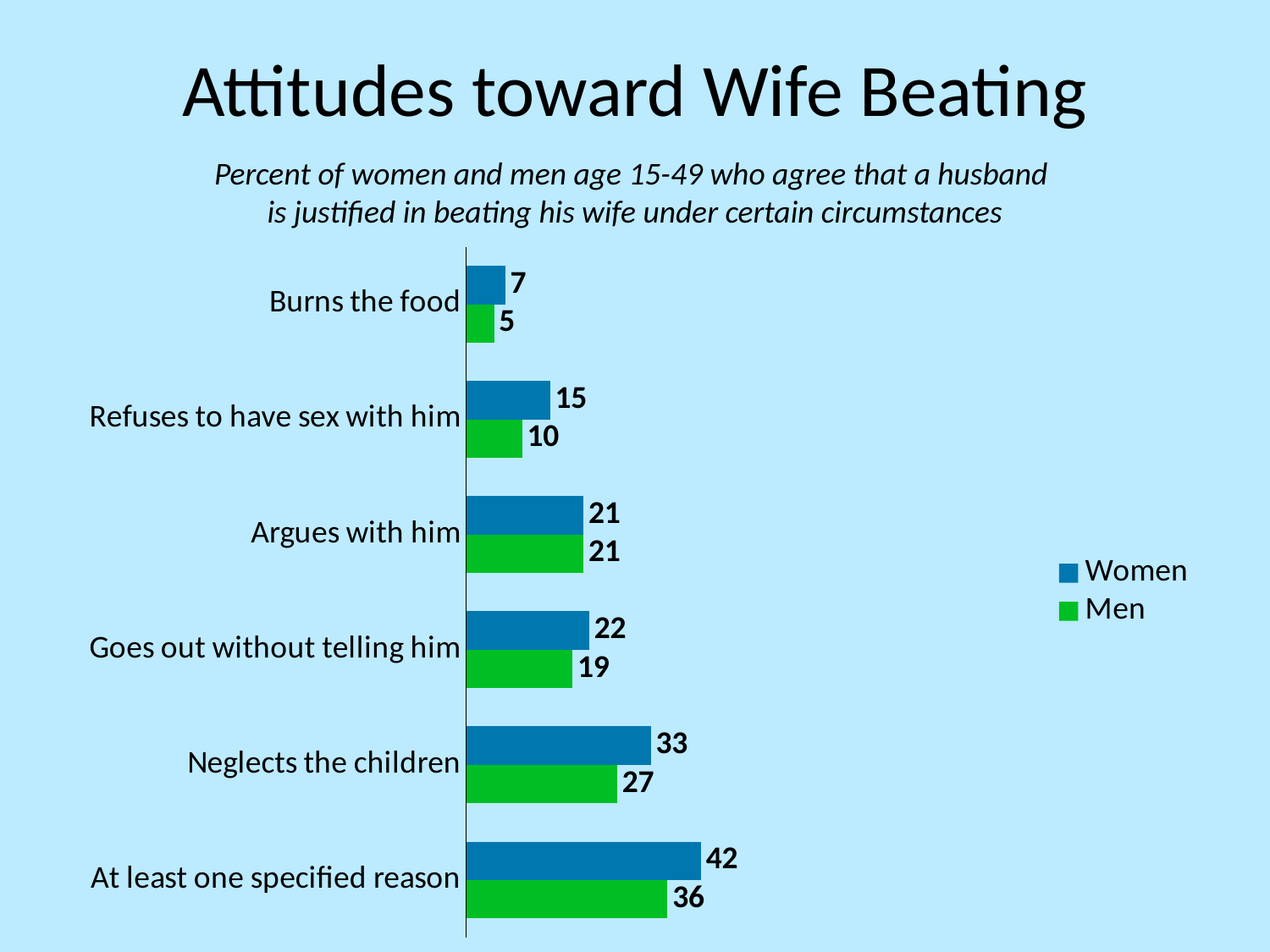

# Attitudes toward Wife Beating
Percent of women and men age 15-49 who agree that a husband
is justified in beating his wife under certain circumstances

### Chart

| Category | Men | Women |
|---|---|---|
| At least one specified reason | 36.0 | 42.0 |
| Neglects the children | 27.0 | 33.0 |
| Goes out without telling him | 19.0 | 22.0 |
| Argues with him | 21.0 | 21.0 |
| Refuses to have sex with him | 10.0 | 15.0 |
| Burns the food | 5.0 | 7.0 |